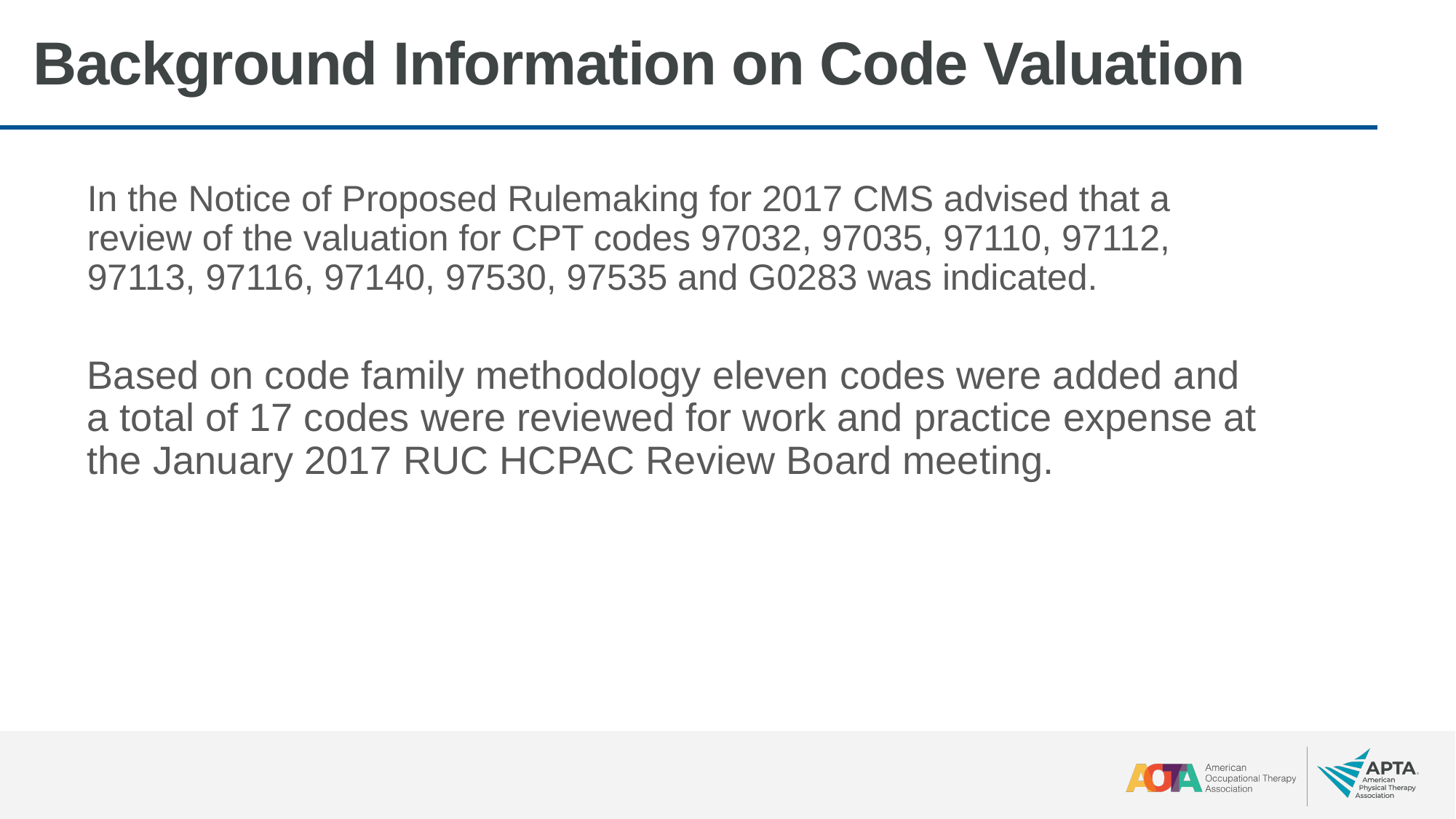

# Background Information on Code Valuation
In the Notice of Proposed Rulemaking for 2017 CMS advised that a review of the valuation for CPT codes 97032, 97035, 97110, 97112, 97113, 97116, 97140, 97530, 97535 and G0283 was indicated.

Based on code family methodology eleven codes were added and a total of 17 codes were reviewed for work and practice expense at the January 2017 RUC HCPAC Review Board meeting.